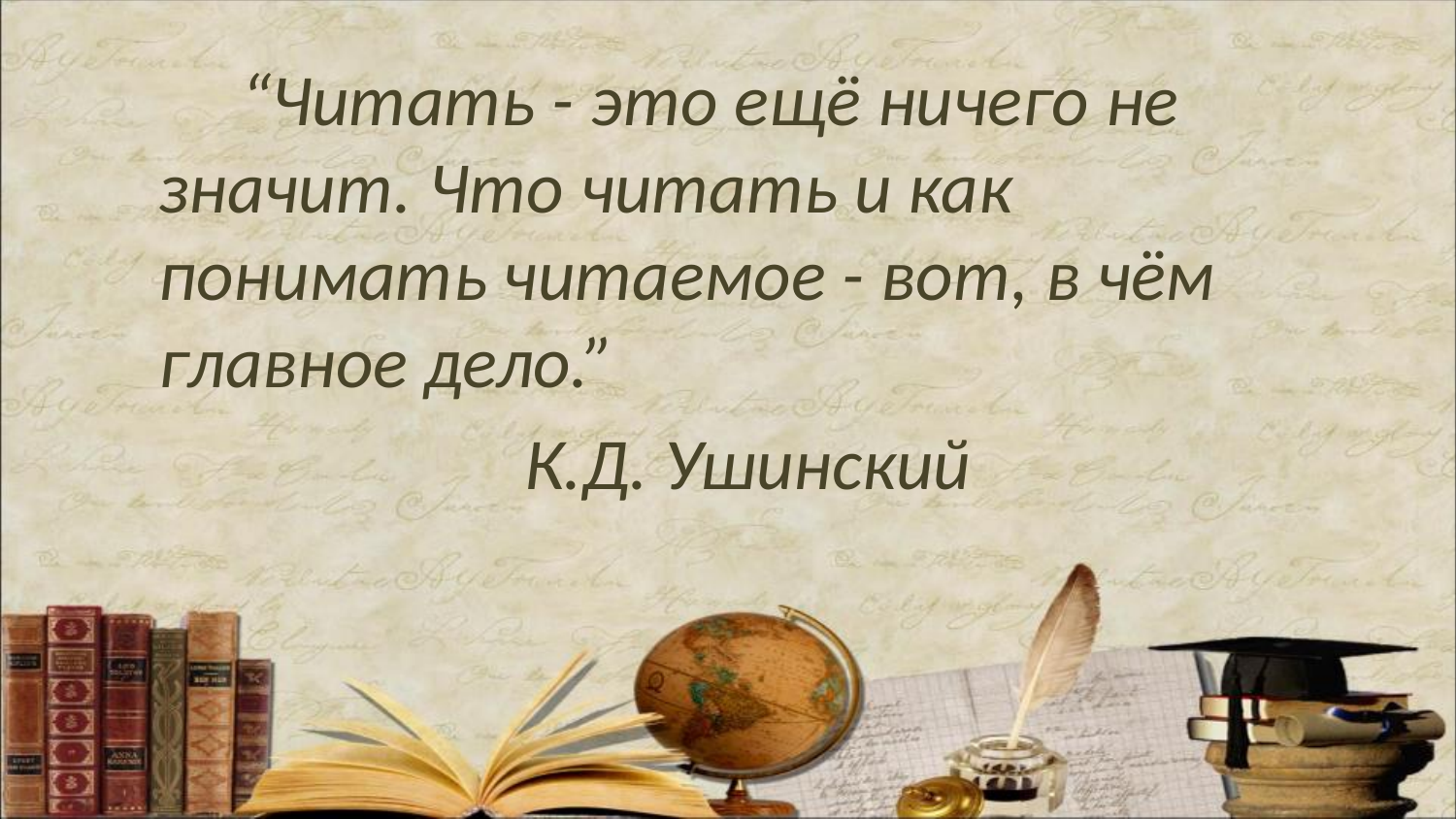

“Читать - это ещё ничего не значит. Что читать и как понимать читаемое - вот, в чём главное дело.”
К.Д. Ушинский